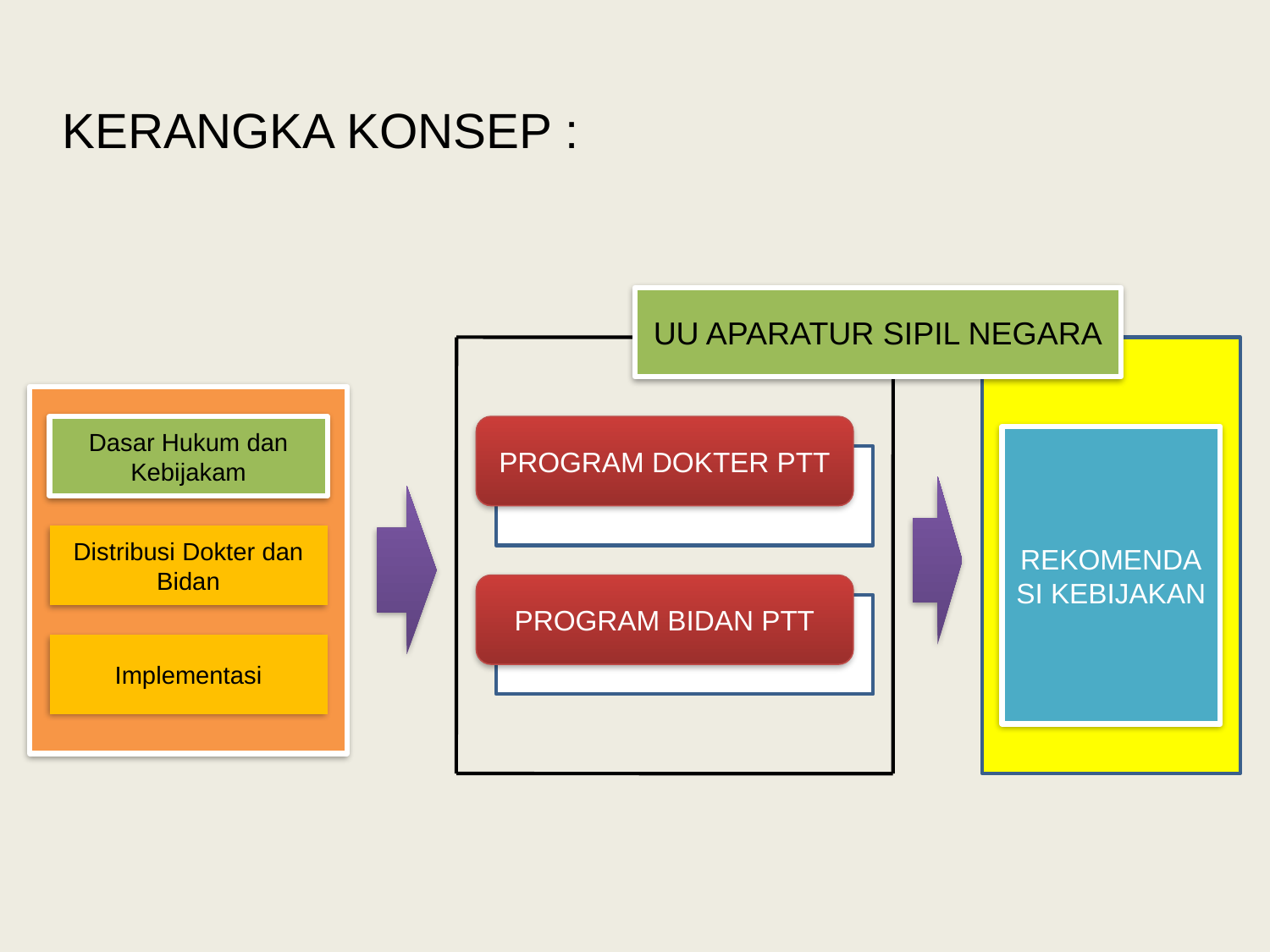

# KERANGKA KONSEP :
UU APARATUR SIPIL NEGARA

PROGRAM DOKTER PTT
REKOMENDASI KEBIJAKAN

PROGRAM BIDAN PTT

Dasar Hukum dan Kebijakam
Distribusi Dokter dan Bidan
Implementasi